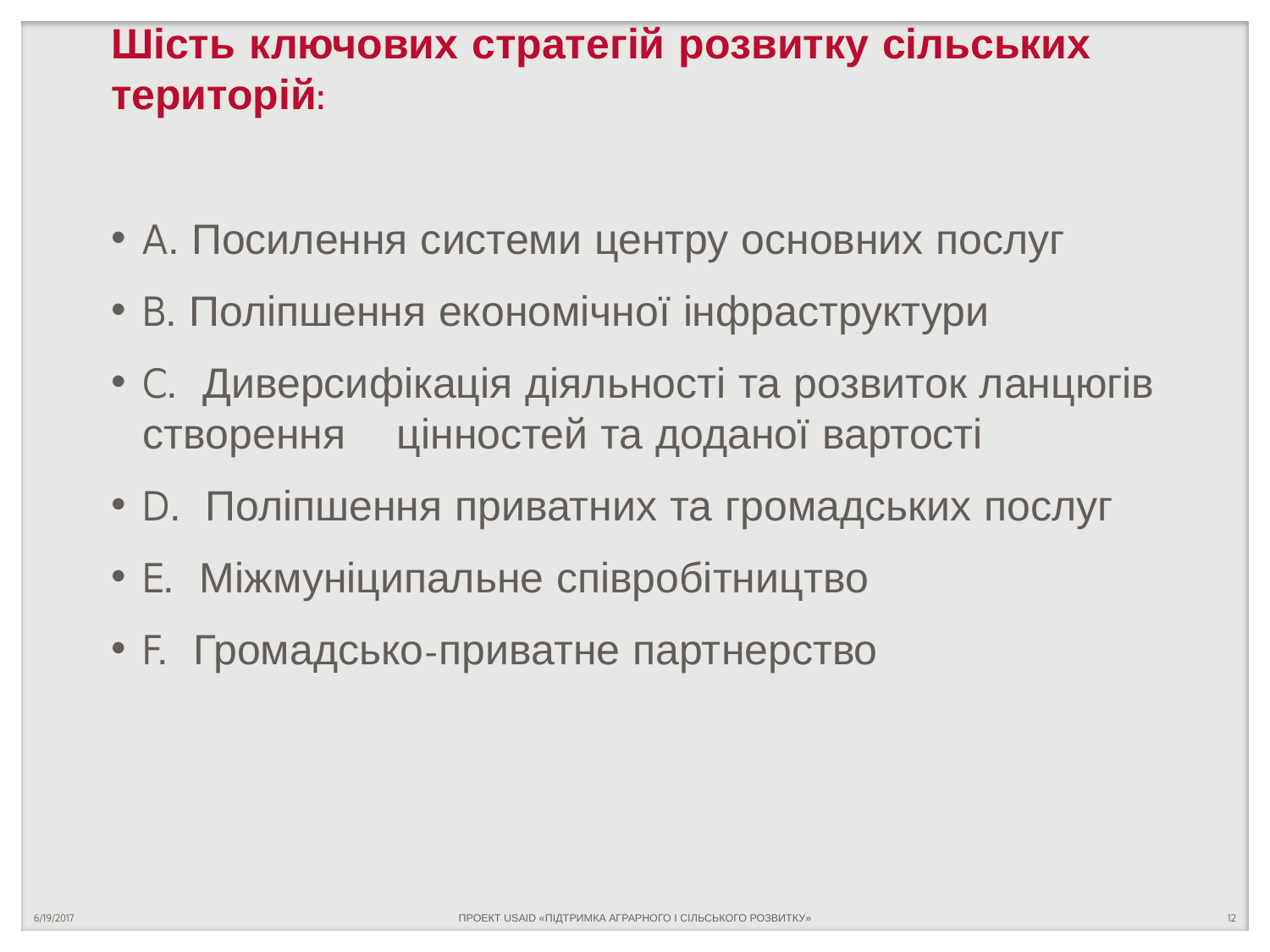

# Шість ключових стратегій розвитку сільських територій:
A. Посилення системи центру основних послуг
B. Поліпшення економічної інфраструктури
C.  Диверсифікація діяльності та розвиток ланцюгів створення    	цінностей та доданої вартості
D.  Поліпшення приватних та громадських послуг
E.  Міжмуніципальне співробітництво
F.  Громадсько-приватне партнерство

6/19/2017
ПРОЕКТ USAID «ПІДТРИМКА АГРАРНОГО І СІЛЬСЬКОГО РОЗВИТКУ»
12